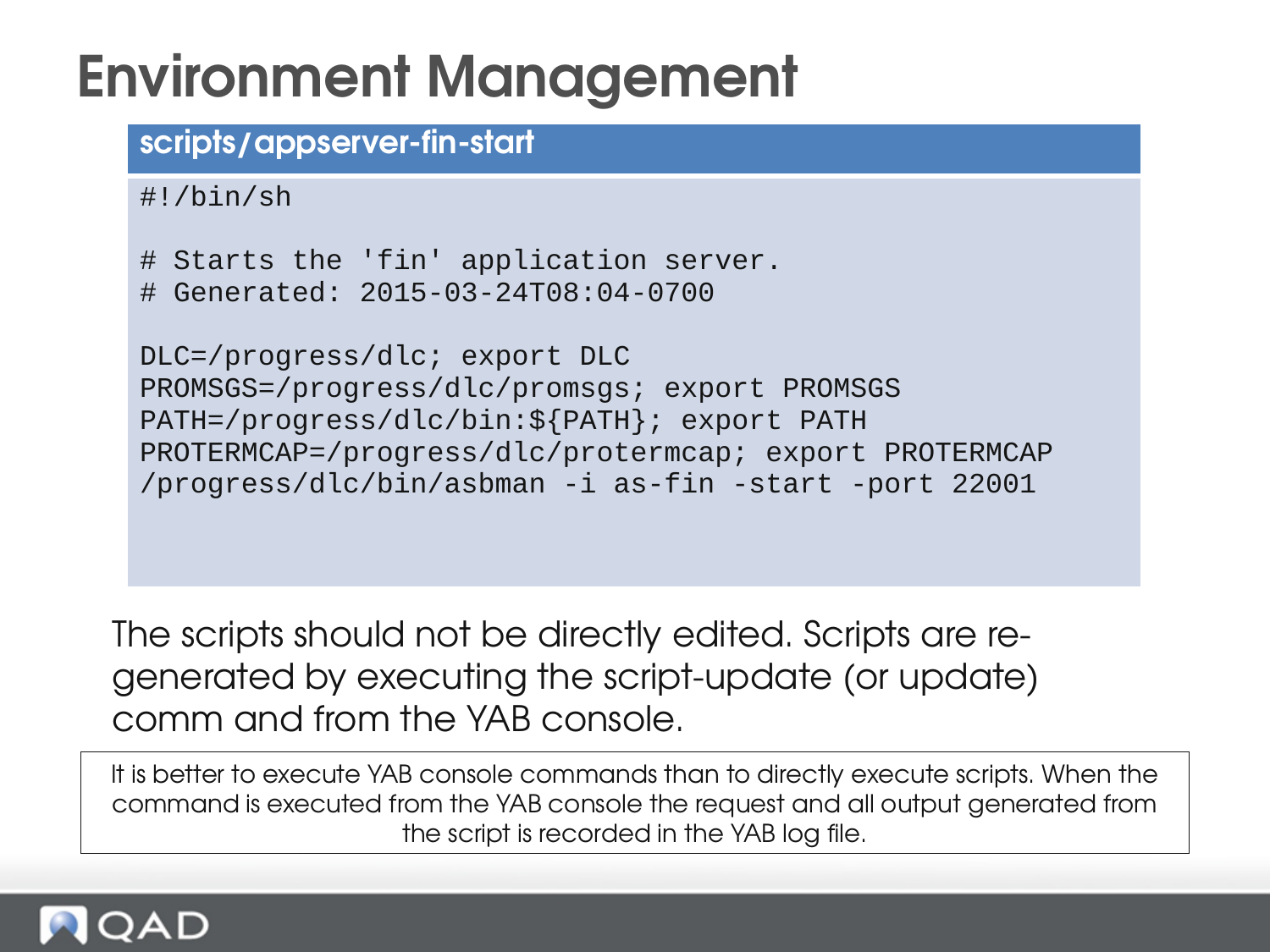

# Environment Management
| scripts/appserver-fin-start |
| --- |
| #!/bin/sh # Starts the 'fin' application server. # Generated: 2015-03-24T08:04-0700 DLC=/progress/dlc; export DLC PROMSGS=/progress/dlc/promsgs; export PROMSGS PATH=/progress/dlc/bin:${PATH}; export PATH PROTERMCAP=/progress/dlc/protermcap; export PROTERMCAP /progress/dlc/bin/asbman -i as-fin -start -port 22001 |
The scripts should not be directly edited. Scripts are re-generated by executing the script-update (or update) comm and from the YAB console.
It is better to execute YAB console commands than to directly execute scripts. When the command is executed from the YAB console the request and all output generated from the script is recorded in the YAB log file.